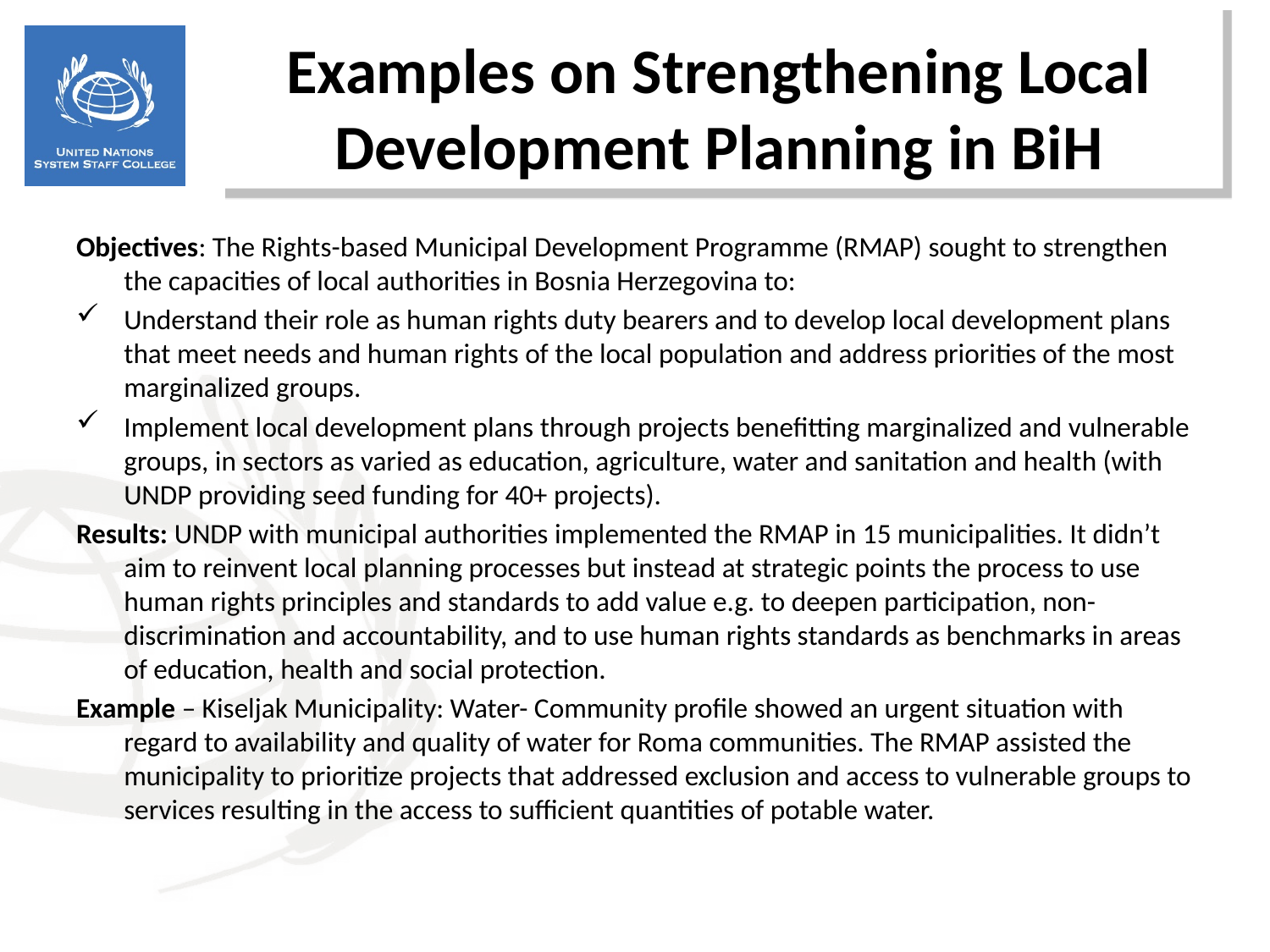

Objectives: The Rights-based Municipal Development Programme (RMAP) sought to strengthen the capacities of local authorities in Bosnia Herzegovina to:
Understand their role as human rights duty bearers and to develop local development plans that meet needs and human rights of the local population and address priorities of the most marginalized groups.
Implement local development plans through projects benefitting marginalized and vulnerable groups, in sectors as varied as education, agriculture, water and sanitation and health (with UNDP providing seed funding for 40+ projects).
Results: UNDP with municipal authorities implemented the RMAP in 15 municipalities. It didn’t aim to reinvent local planning processes but instead at strategic points the process to use human rights principles and standards to add value e.g. to deepen participation, non-discrimination and accountability, and to use human rights standards as benchmarks in areas of education, health and social protection.
Example – Kiseljak Municipality: Water- Community profile showed an urgent situation with regard to availability and quality of water for Roma communities. The RMAP assisted the municipality to prioritize projects that addressed exclusion and access to vulnerable groups to services resulting in the access to sufficient quantities of potable water.
Examples on Strengthening Local Development Planning in BiH